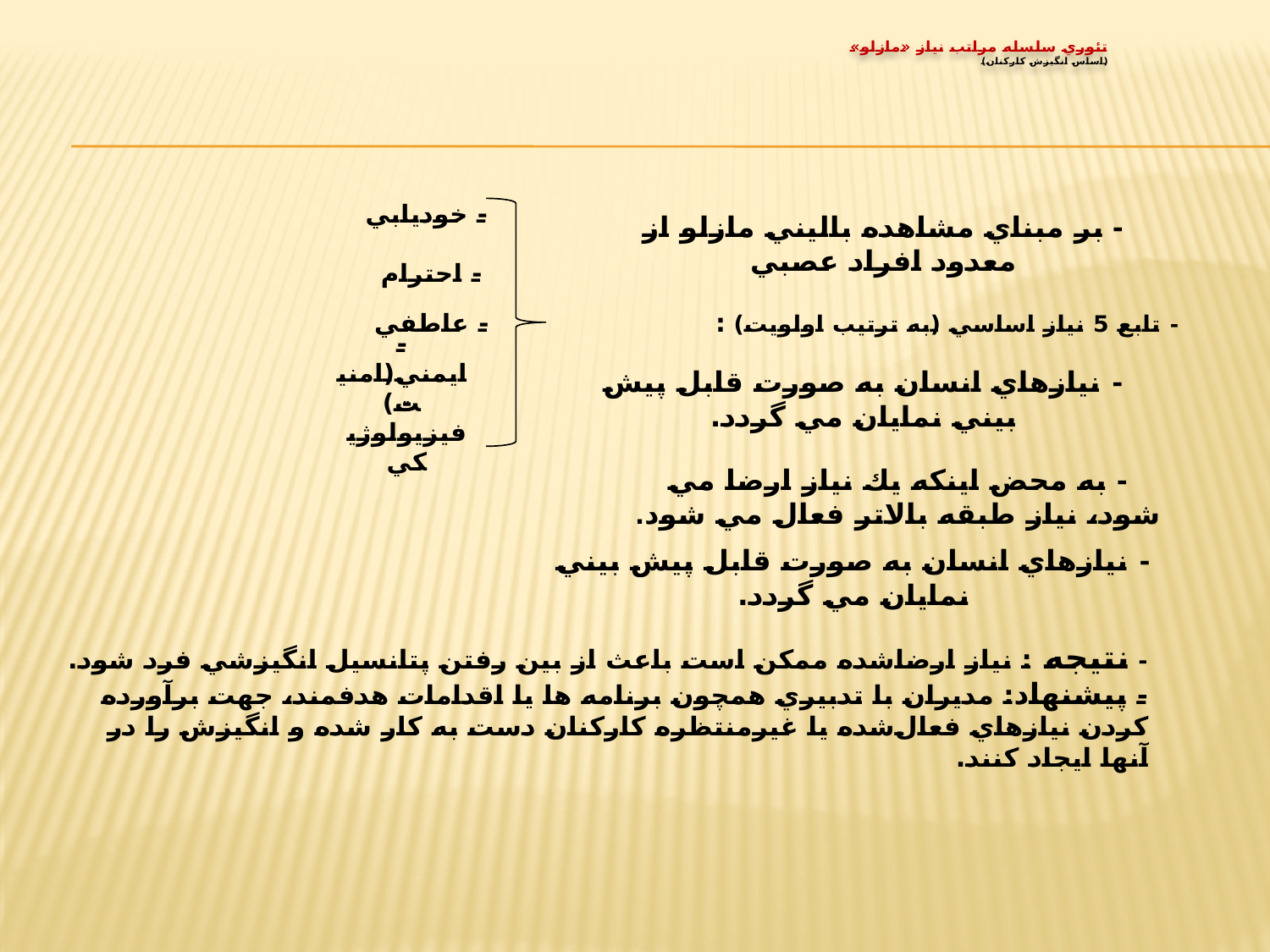

# تئوري سلسله مراتب نياز «مازلو» (اساس انگيزش كاركنان)
- خوديابي

- بر مبناي مشاهده باليني مازلو از معدود افراد عصبي
- احترام
- تابع 5 نياز اساسي (به ترتيب اولويت) :
- عاطفي
- ايمني(امنيت)
- نيازهاي انسان به صورت قابل پيش بيني نمايان مي گردد.
- فيزيولوژيكي
- به محض اينكه يك نياز ارضا مي شود، نياز طبقه بالاتر فعال مي شود.
- نيازهاي انسان به صورت قابل پيش بيني نمايان مي گردد.
- نتيجه : نياز ارضاشده ممكن است باعث از بين رفتن پتانسيل انگيزشي فرد شود.
- پيشنهاد: مديران با تدبيري همچون برنامه ها يا اقدامات هدفمند، جهت برآورده كردن نيازهاي فعال‌شده يا غيرمنتظره كاركنان دست به كار شده و انگيزش را در آنها ايجاد كنند.